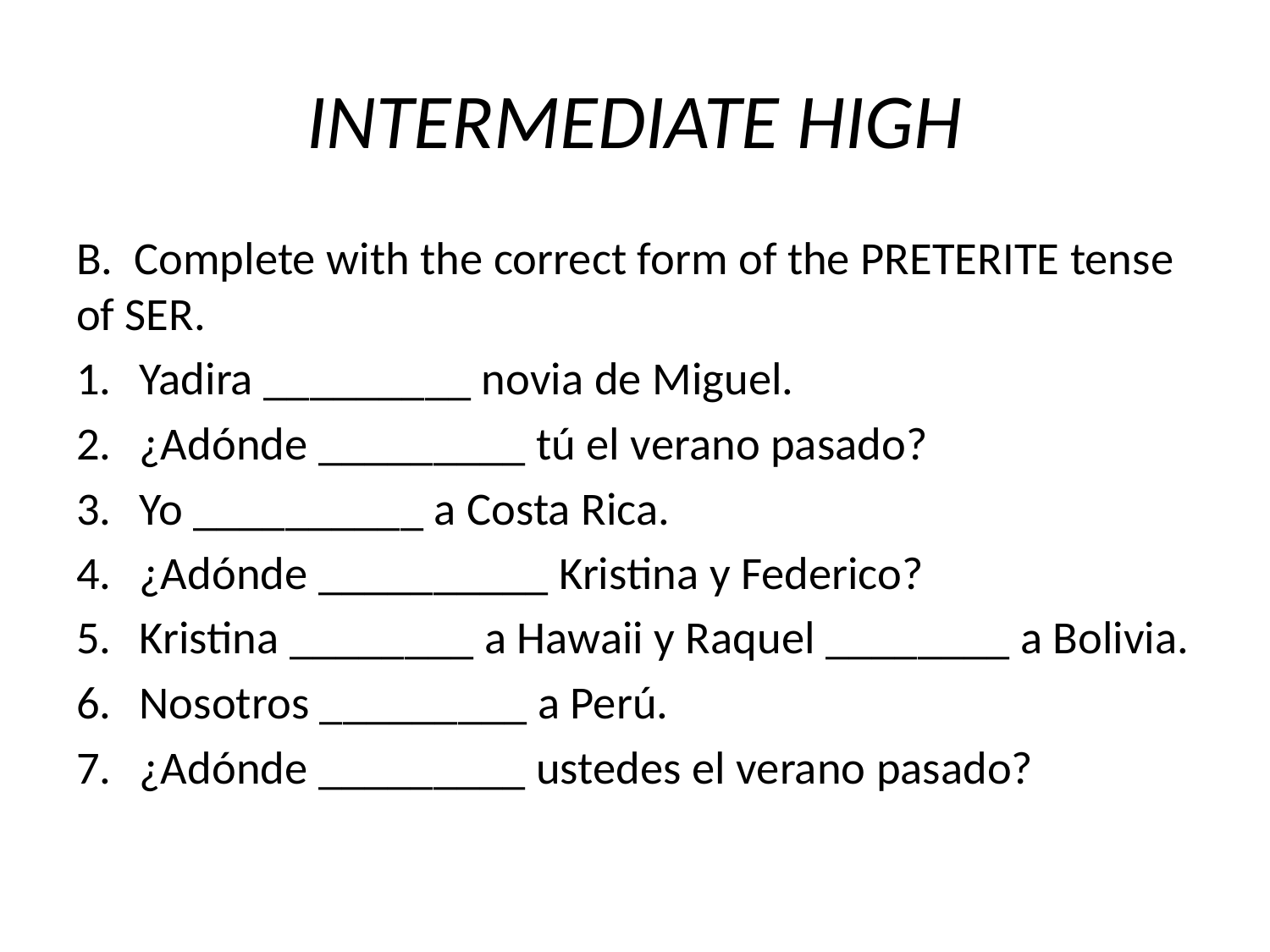

# INTERMEDIATE HIGH
B.  Complete with the correct form of the PRETERITE tense of SER.
Yadira _________ novia de Miguel.
¿Adónde _________ tú el verano pasado?
Yo __________ a Costa Rica.
¿Adónde __________ Kristina y Federico?
Kristina ________ a Hawaii y Raquel ________ a Bolivia.
Nosotros _________ a Perú.
¿Adónde _________ ustedes el verano pasado?